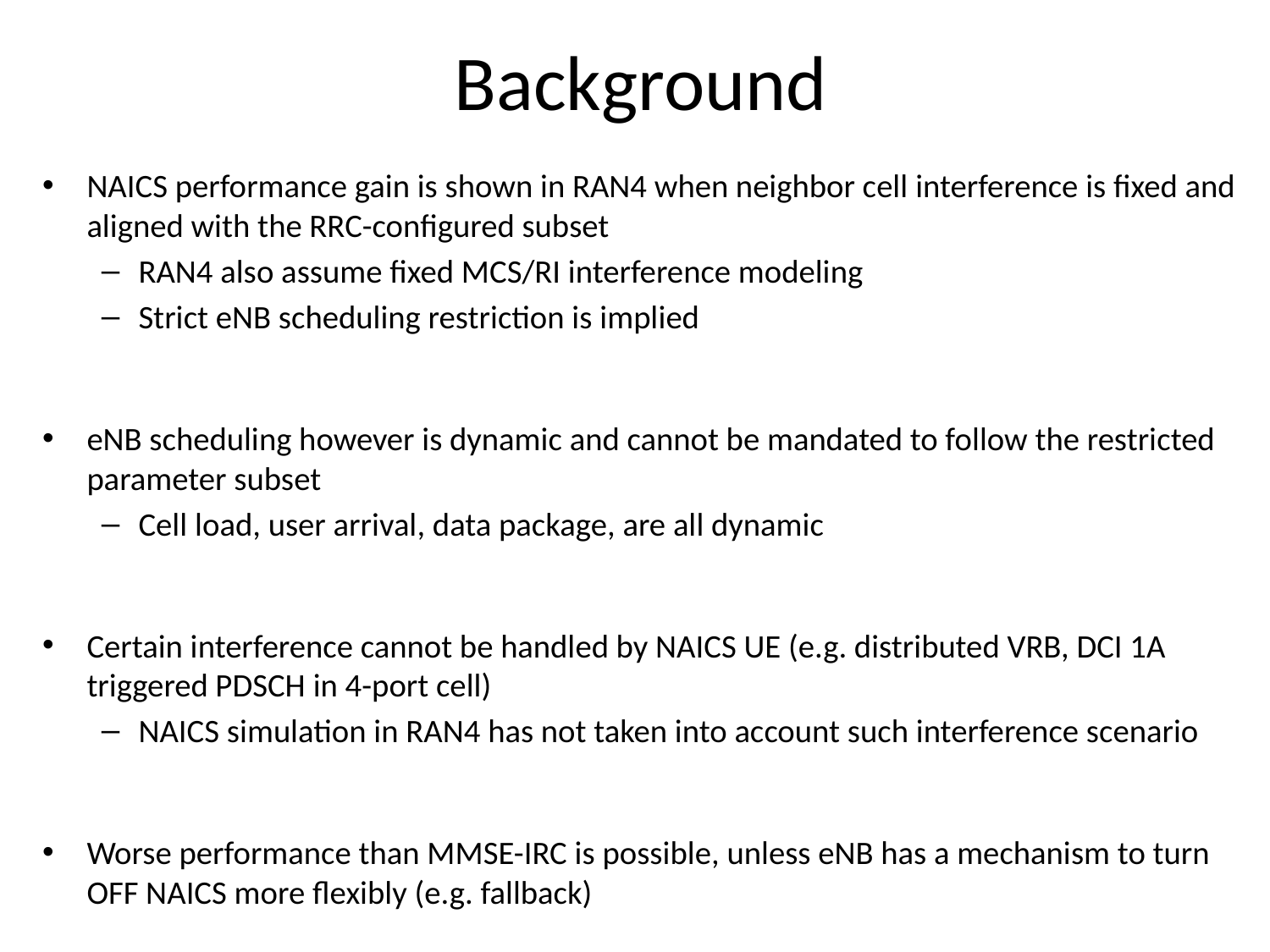

# Background
NAICS performance gain is shown in RAN4 when neighbor cell interference is fixed and aligned with the RRC-configured subset
RAN4 also assume fixed MCS/RI interference modeling
Strict eNB scheduling restriction is implied

eNB scheduling however is dynamic and cannot be mandated to follow the restricted parameter subset
Cell load, user arrival, data package, are all dynamic

Certain interference cannot be handled by NAICS UE (e.g. distributed VRB, DCI 1A triggered PDSCH in 4-port cell)
NAICS simulation in RAN4 has not taken into account such interference scenario

Worse performance than MMSE-IRC is possible, unless eNB has a mechanism to turn OFF NAICS more flexibly (e.g. fallback)